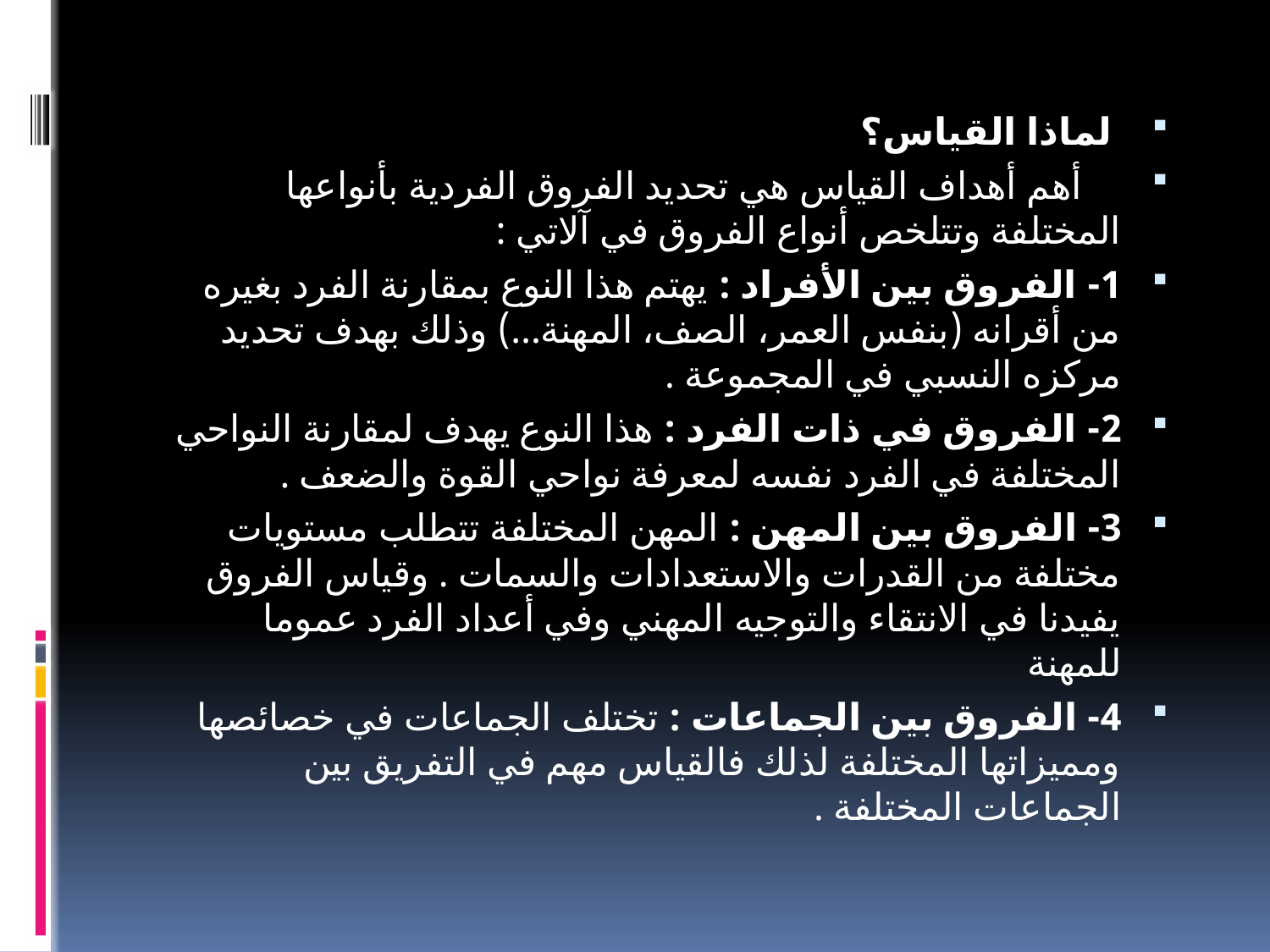

لماذا القياس؟
    أهم أهداف القياس هي تحديد الفروق الفردية بأنواعها المختلفة وتتلخص أنواع الفروق في آلاتي :
1- الفروق بين الأفراد : يهتم هذا النوع بمقارنة الفرد بغيره من أقرانه (بنفس العمر، الصف، المهنة…) وذلك بهدف تحديد مركزه النسبي في المجموعة .
2- الفروق في ذات الفرد : هذا النوع يهدف لمقارنة النواحي المختلفة في الفرد نفسه لمعرفة نواحي القوة والضعف .
3- الفروق بين المهن : المهن المختلفة تتطلب مستويات مختلفة من القدرات والاستعدادات والسمات . وقياس الفروق يفيدنا في الانتقاء والتوجيه المهني وفي أعداد الفرد عموما للمهنة
4- الفروق بين الجماعات : تختلف الجماعات في خصائصها ومميزاتها المختلفة لذلك فالقياس مهم في التفريق بين الجماعات المختلفة .